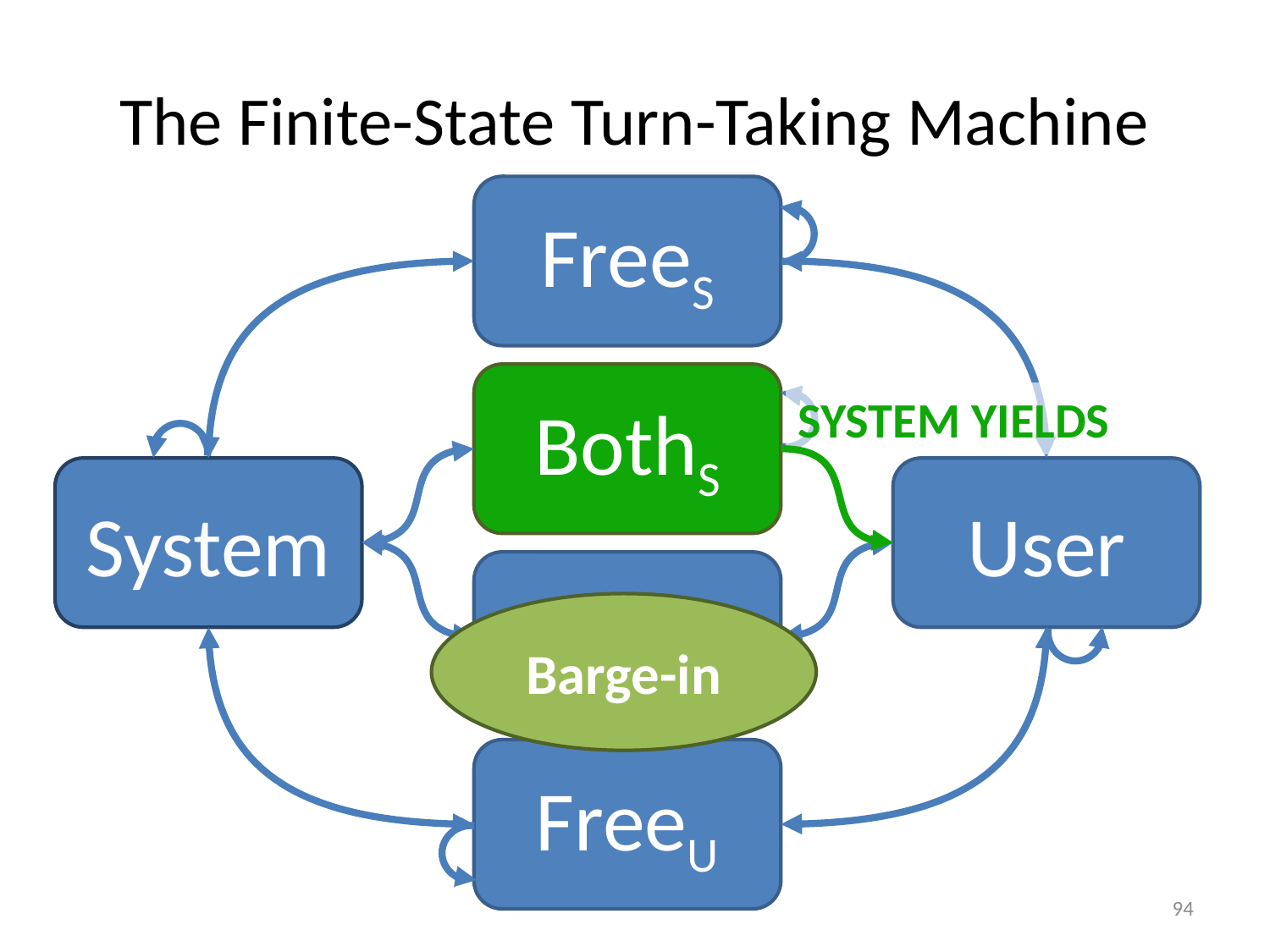

# The Finite-State Turn-Taking Machine
FreeS

BothS
SYSTEM YIELDS

System
User
BothU
Barge-in

FreeU

94